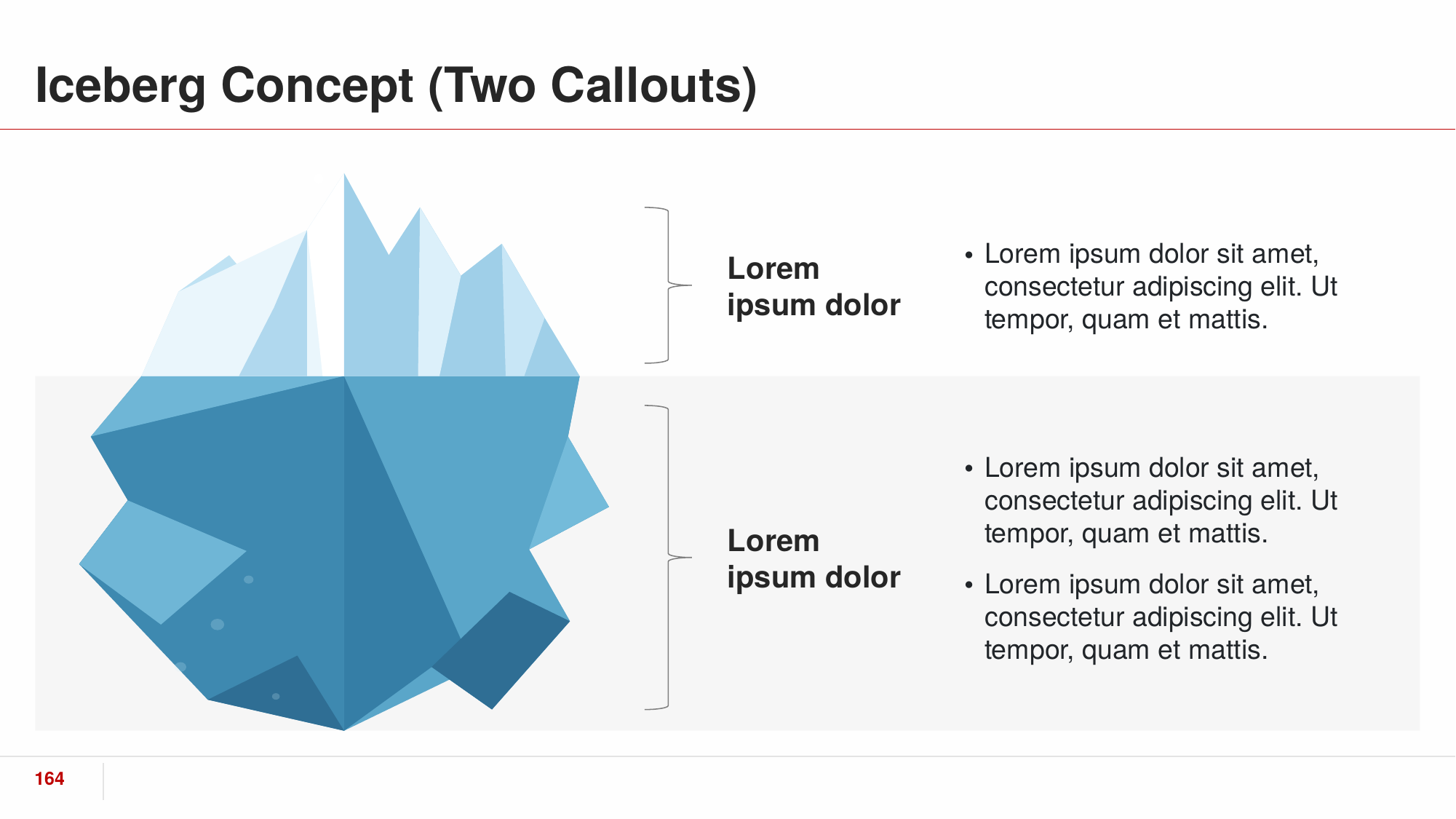

# Iceberg Concept (Two Callouts)

Lorem ipsum dolor sit amet, consectetur adipiscing elit. Ut tempor, quam et mattis.
Lorem ipsum dolor

Lorem ipsum dolor sit amet, consectetur adipiscing elit. Ut tempor, quam et mattis.
Lorem ipsum dolor sit amet, consectetur adipiscing elit. Ut tempor, quam et mattis.
Lorem ipsum dolor
164